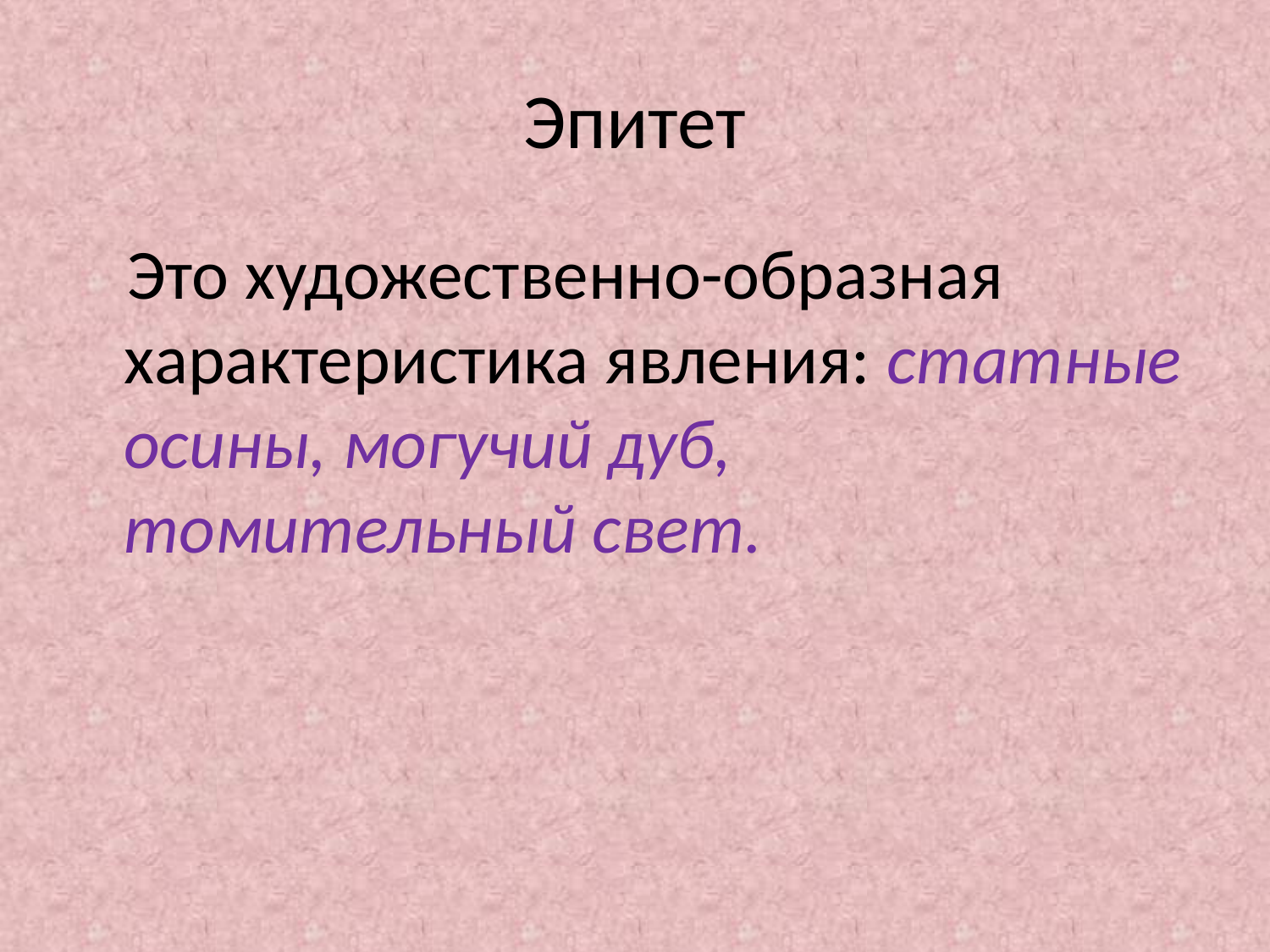

# Эпитет
    Это художественно-образная характеристика явления: статные осины, могучий дуб, томительный свет.